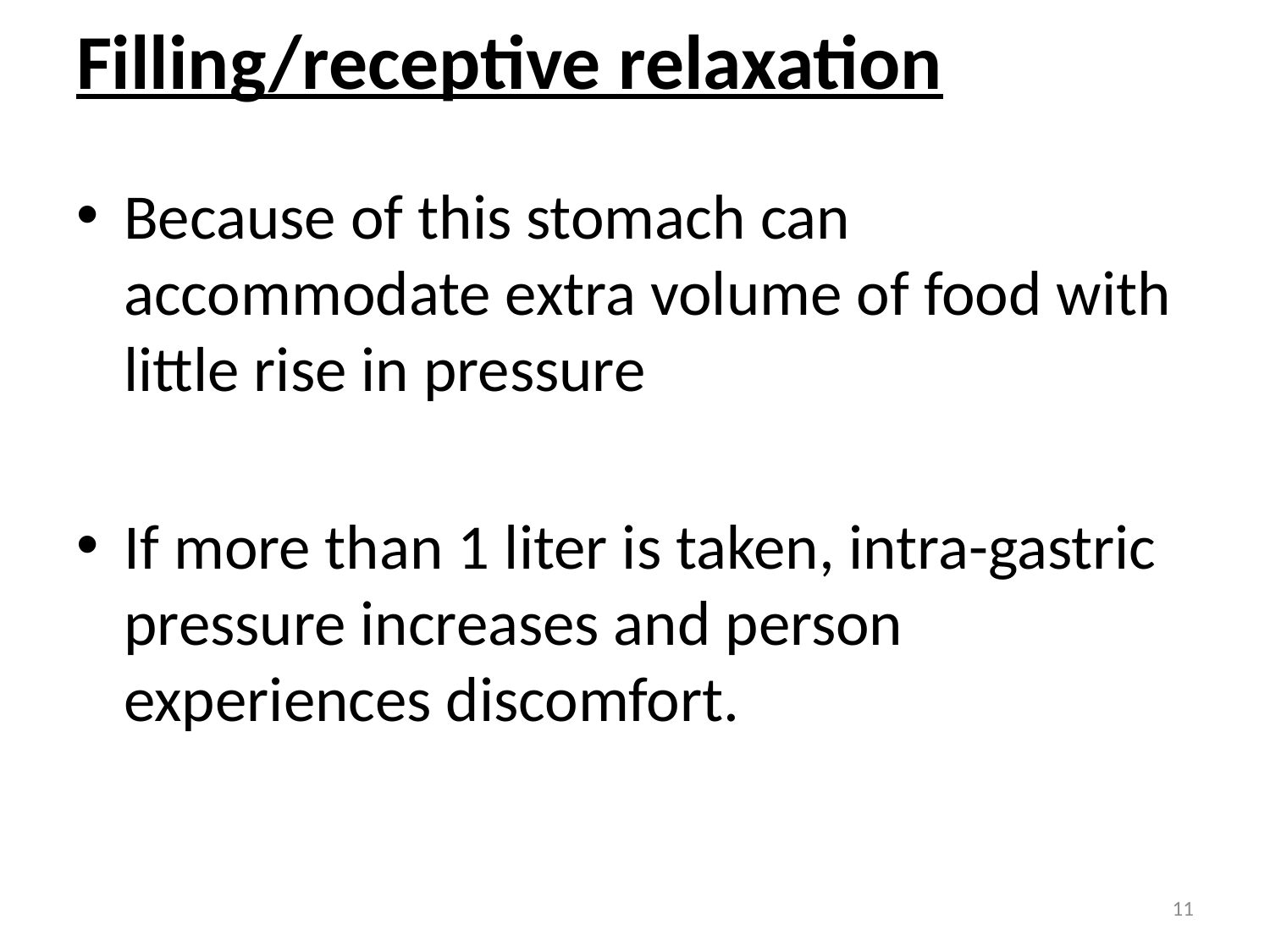

# Filling/receptive relaxation
Because of this stomach can accommodate extra volume of food with little rise in pressure

If more than 1 liter is taken, intra-gastric pressure increases and person experiences discomfort.

11